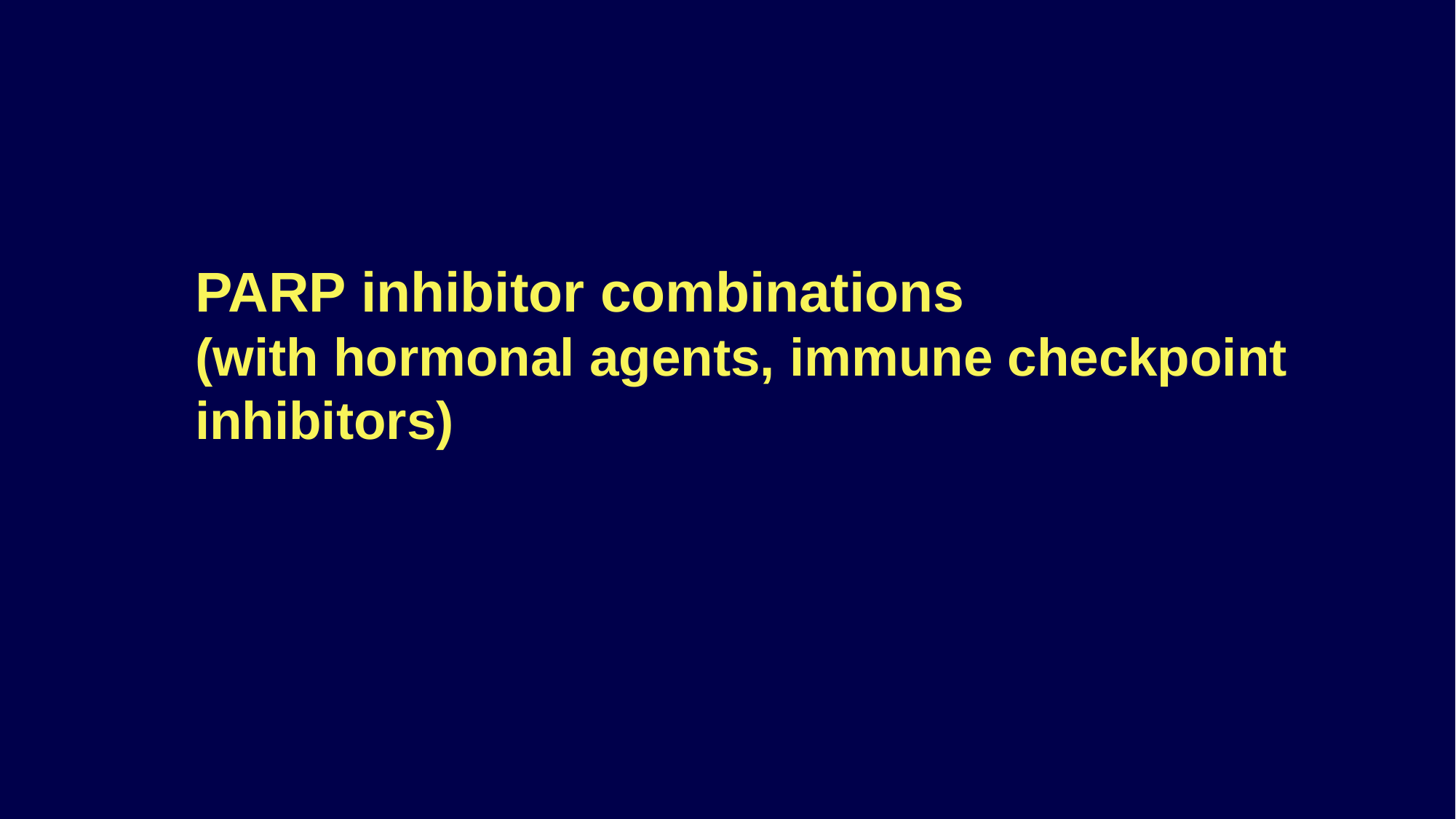

# PARP inhibitor combinations (with hormonal agents, immune checkpoint inhibitors)